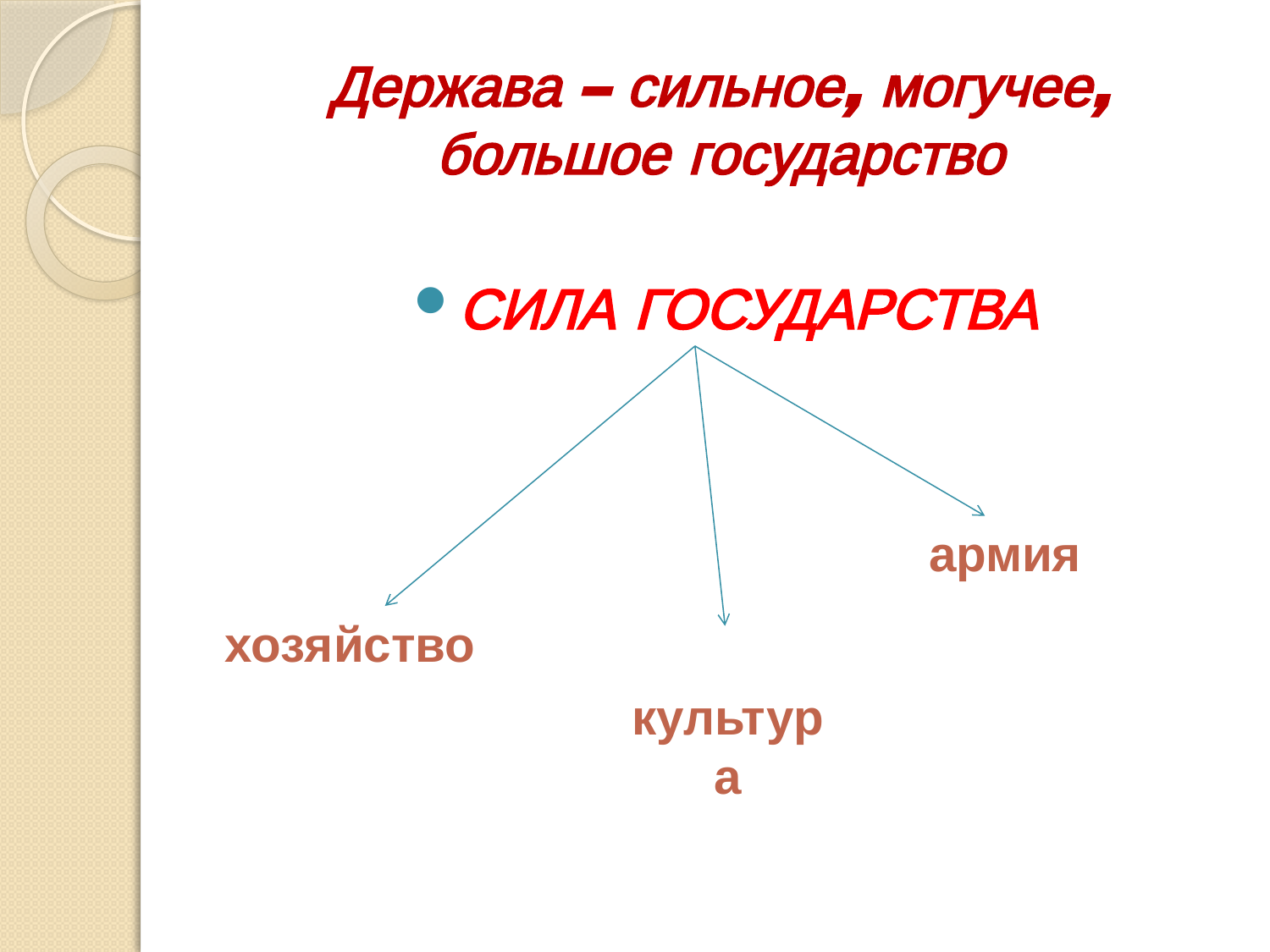

# Держава – сильное, могучее, большое государство
СИЛА ГОСУДАРСТВА

армия
хозяйство
культура